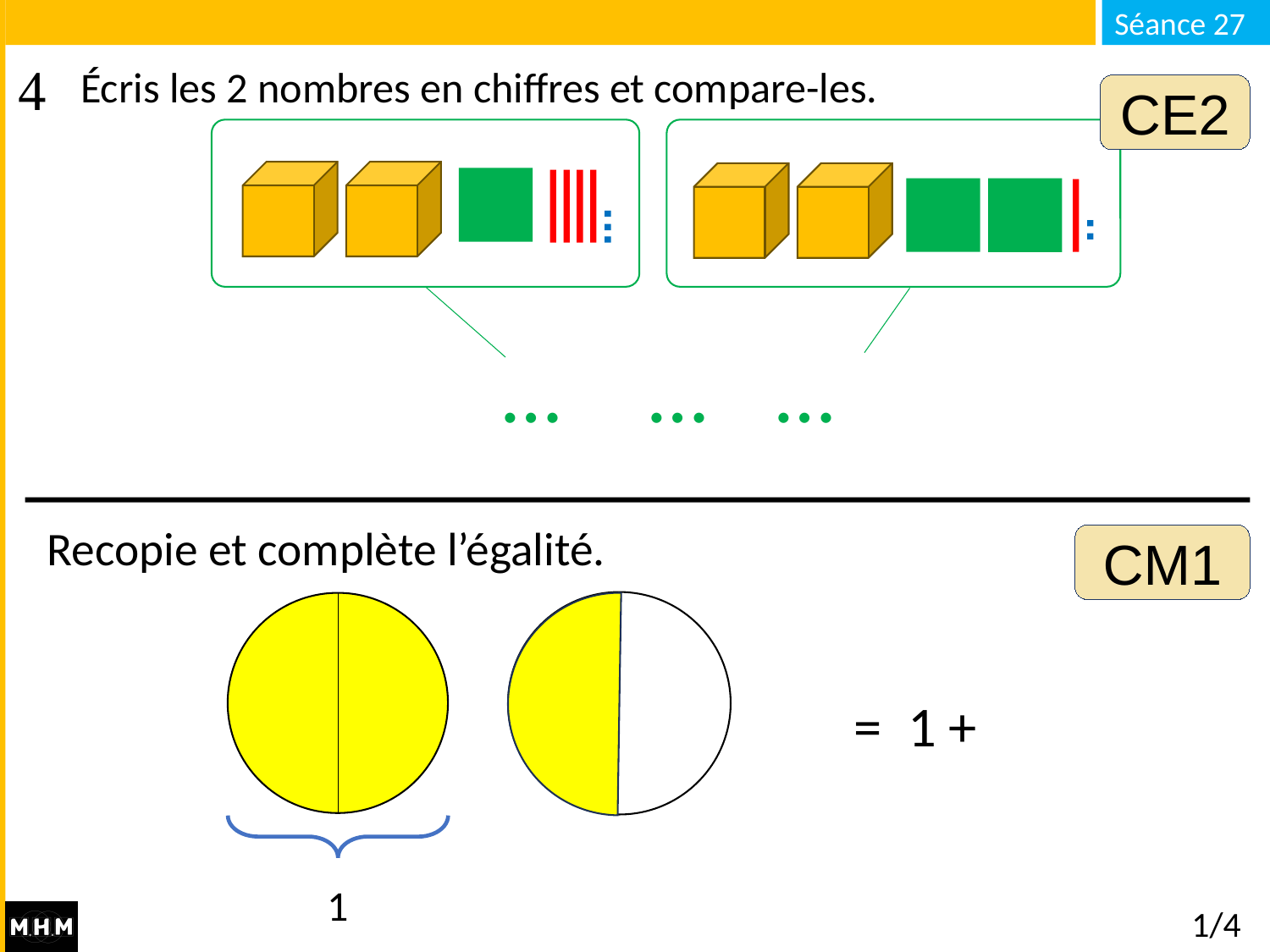

# Écris les 2 nombres en chiffres et compare-les.
CE2

…   	 …	 …

Recopie et complète l’égalité.
CM1

 =  1 +

1
1/4